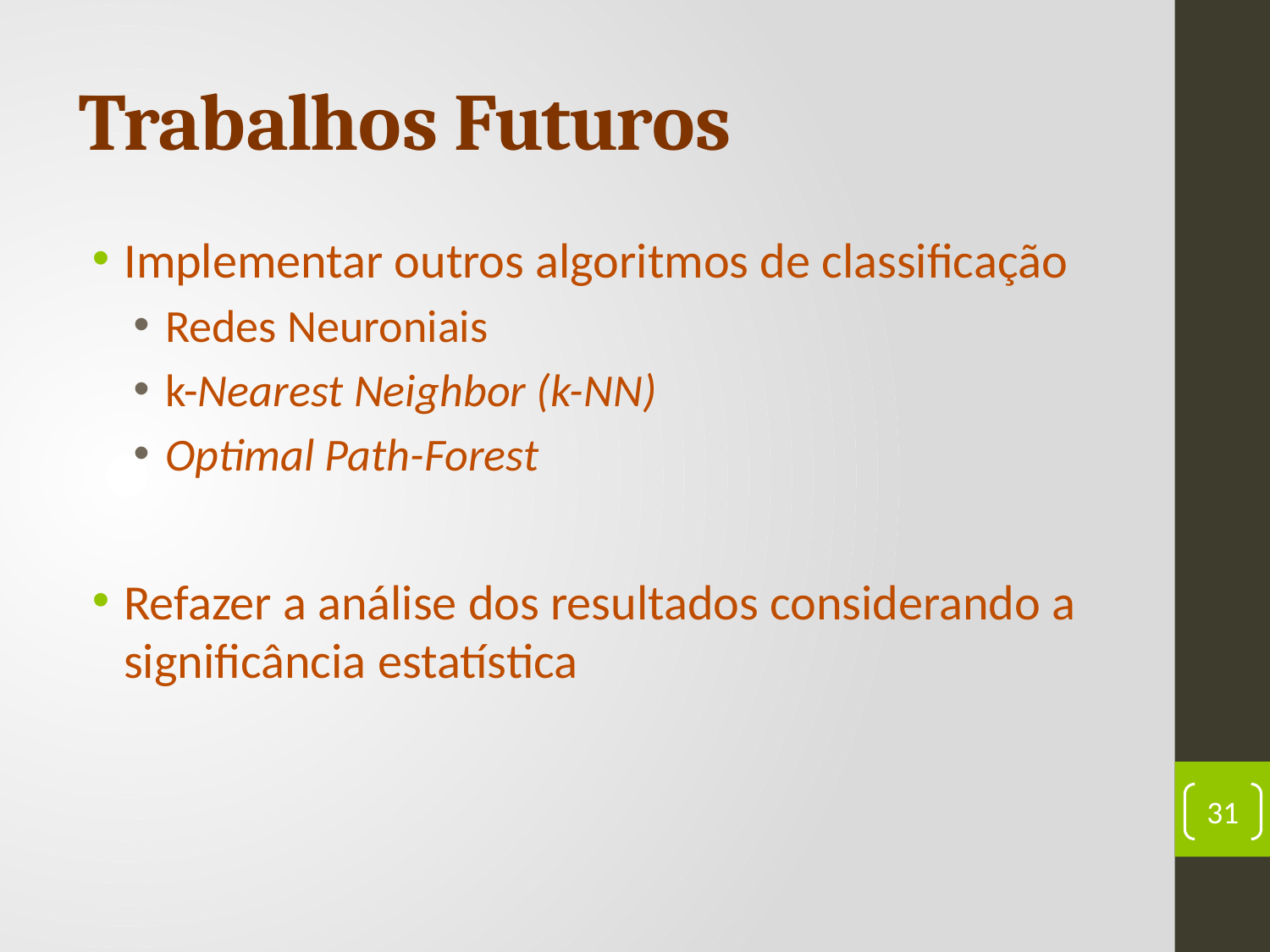

# Trabalhos Futuros
Implementar outros algoritmos de classificação
Redes Neuroniais
k-Nearest Neighbor (k-NN)
Optimal Path-Forest

Refazer a análise dos resultados considerando a significância estatística
31